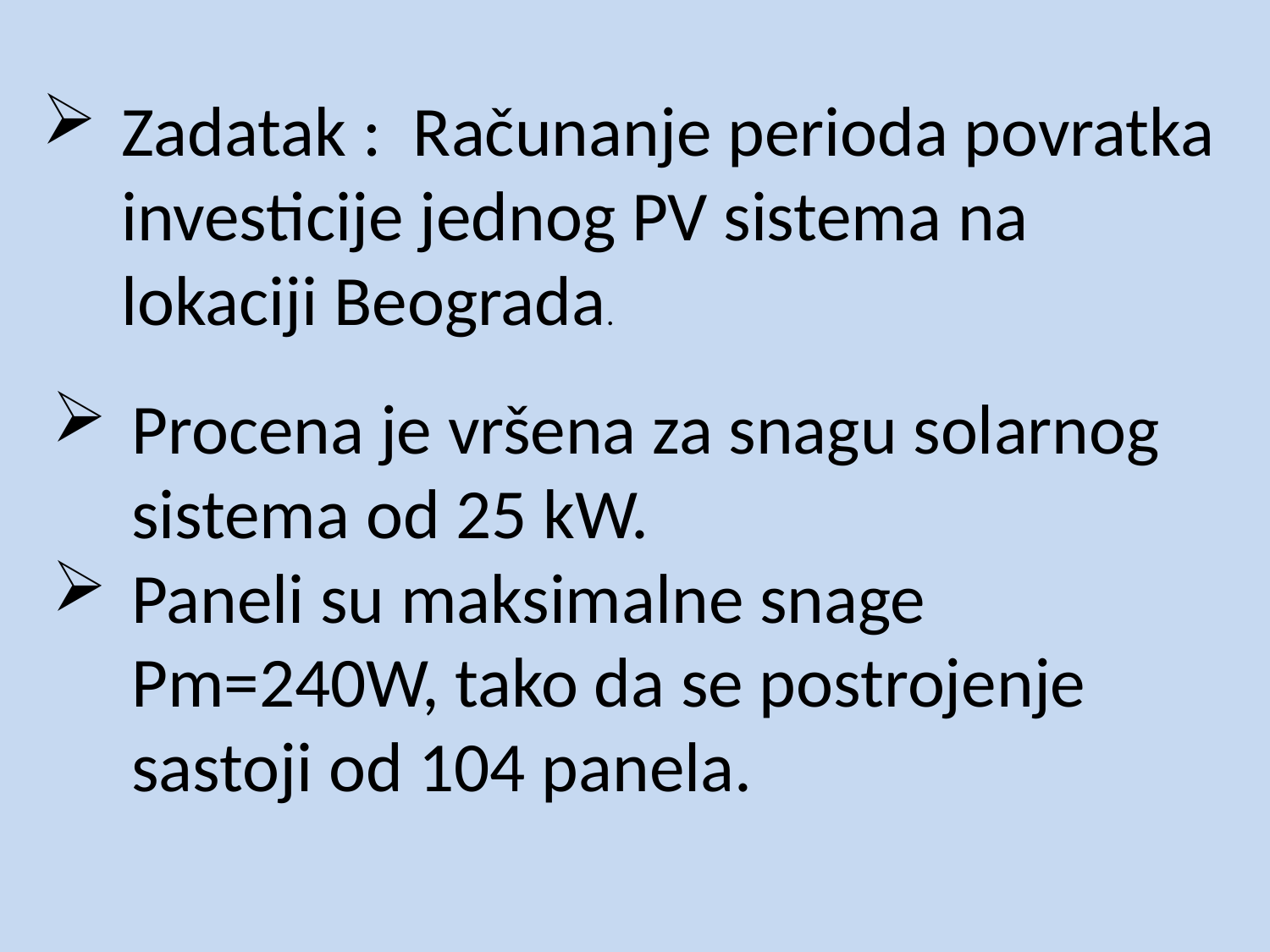

Zadatak :  Računanje perioda povratka investicije jednog PV sistema na lokaciji Beograda.
Procena je vršena za snagu solarnog sistema od 25 kW.
Paneli su maksimalne snage Pm=240W, tako da se postrojenje sastoji od 104 panela.